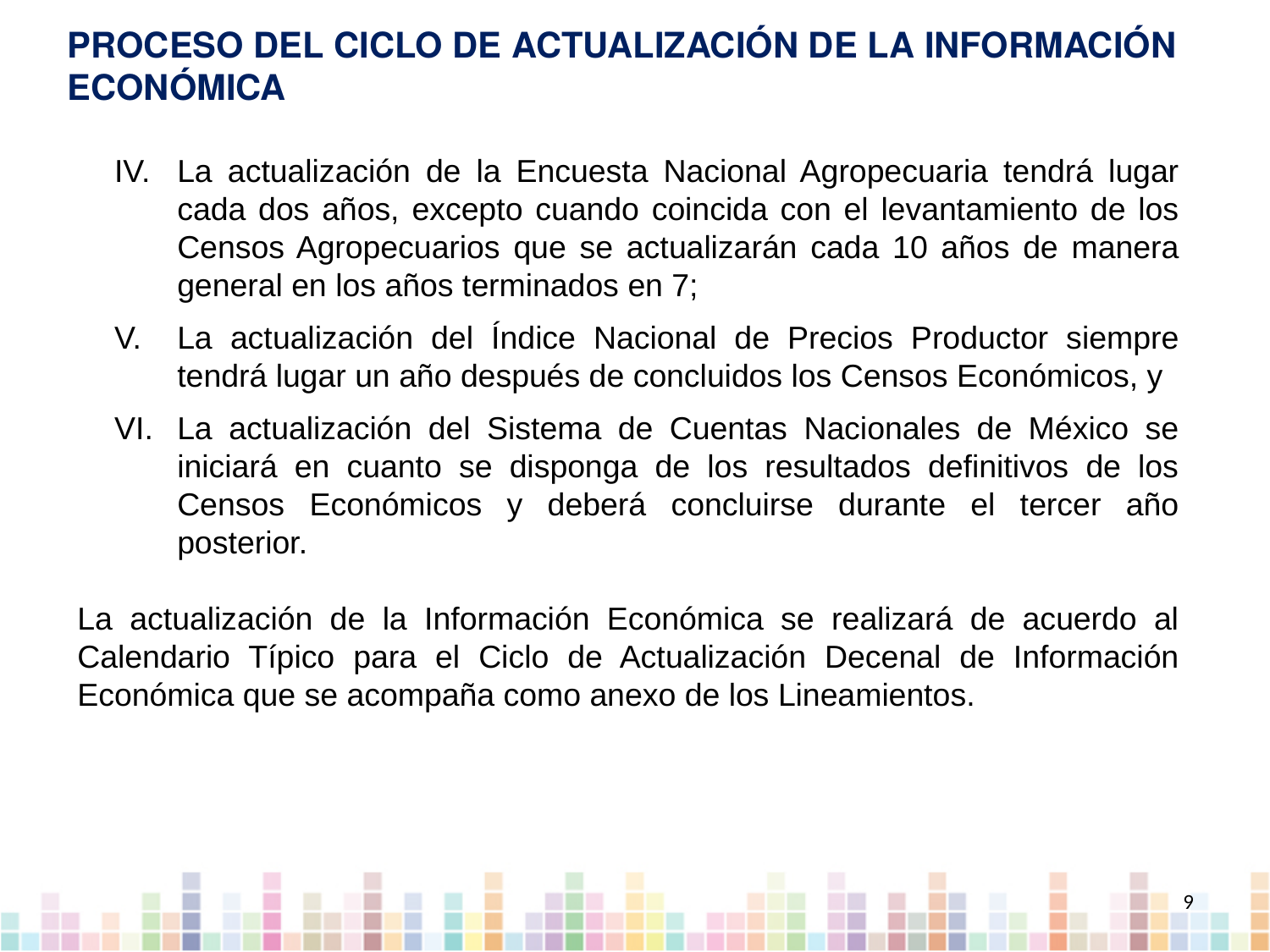

PROCESO DEL CICLO DE ACTUALIZACIÓN DE LA INFORMACIÓN ECONÓMICA
La actualización de la Encuesta Nacional Agropecuaria tendrá lugar cada dos años, excepto cuando coincida con el levantamiento de los Censos Agropecuarios que se actualizarán cada 10 años de manera general en los años terminados en 7;
La actualización del Índice Nacional de Precios Productor siempre tendrá lugar un año después de concluidos los Censos Económicos, y
La actualización del Sistema de Cuentas Nacionales de México se iniciará en cuanto se disponga de los resultados definitivos de los Censos Económicos y deberá concluirse durante el tercer año posterior.

La actualización de la Información Económica se realizará de acuerdo al Calendario Típico para el Ciclo de Actualización Decenal de Información Económica que se acompaña como anexo de los Lineamientos.
9